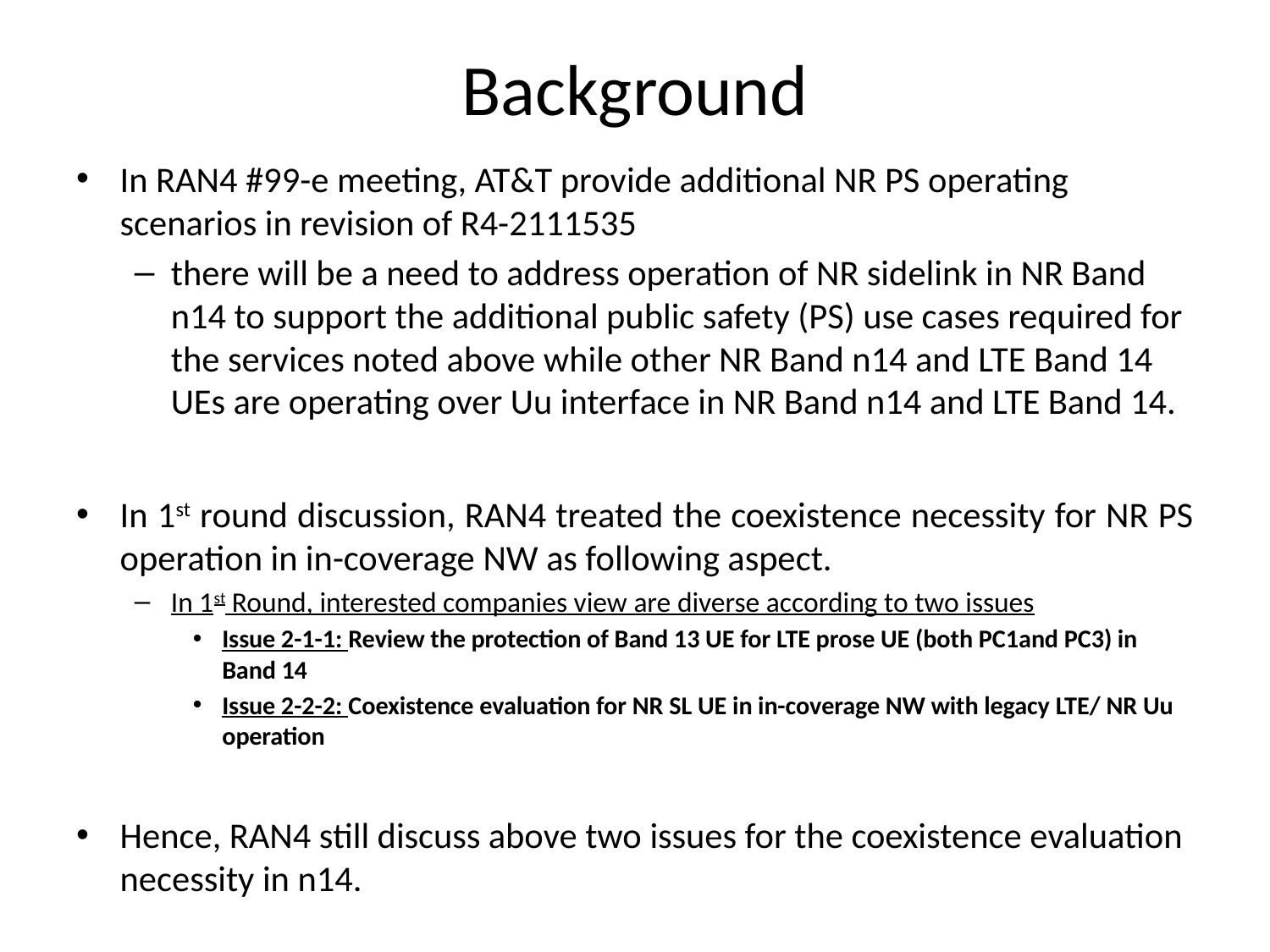

# Background
In RAN4 #99-e meeting, AT&T provide additional NR PS operating scenarios in revision of R4-2111535
there will be a need to address operation of NR sidelink in NR Band n14 to support the additional public safety (PS) use cases required for the services noted above while other NR Band n14 and LTE Band 14 UEs are operating over Uu interface in NR Band n14 and LTE Band 14.

In 1st round discussion, RAN4 treated the coexistence necessity for NR PS operation in in-coverage NW as following aspect.
In 1st Round, interested companies view are diverse according to two issues
Issue 2-1-1: Review the protection of Band 13 UE for LTE prose UE (both PC1and PC3) in Band 14
Issue 2-2-2: Coexistence evaluation for NR SL UE in in-coverage NW with legacy LTE/ NR Uu operation

Hence, RAN4 still discuss above two issues for the coexistence evaluation necessity in n14.